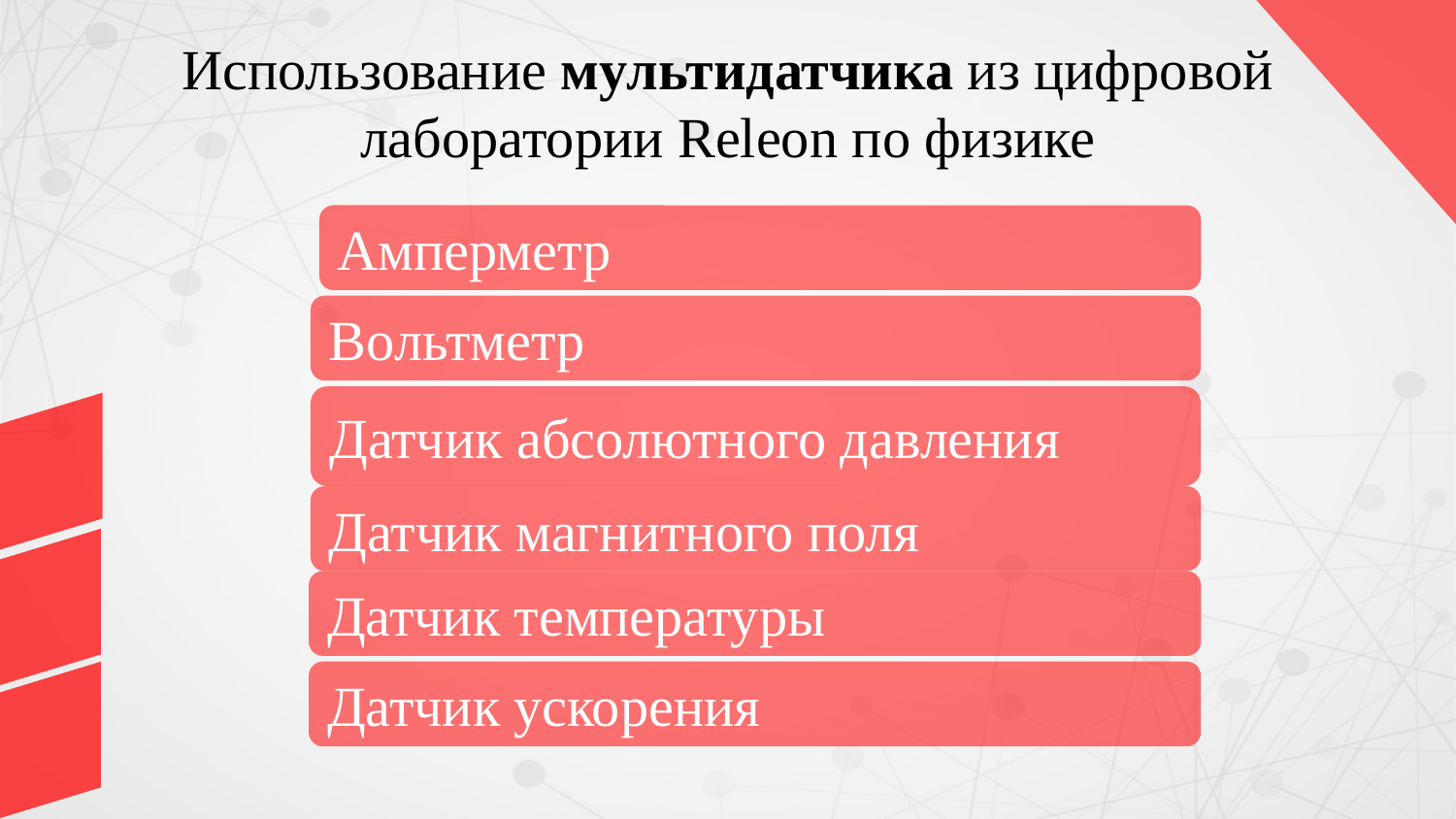

# Использование мультидатчика из цифровой лаборатории Releon по физике
Амперметр
Вольтметр
Датчик абсолютного давления

Датчик магнитного поля

Датчик температуры
Датчик ускорения